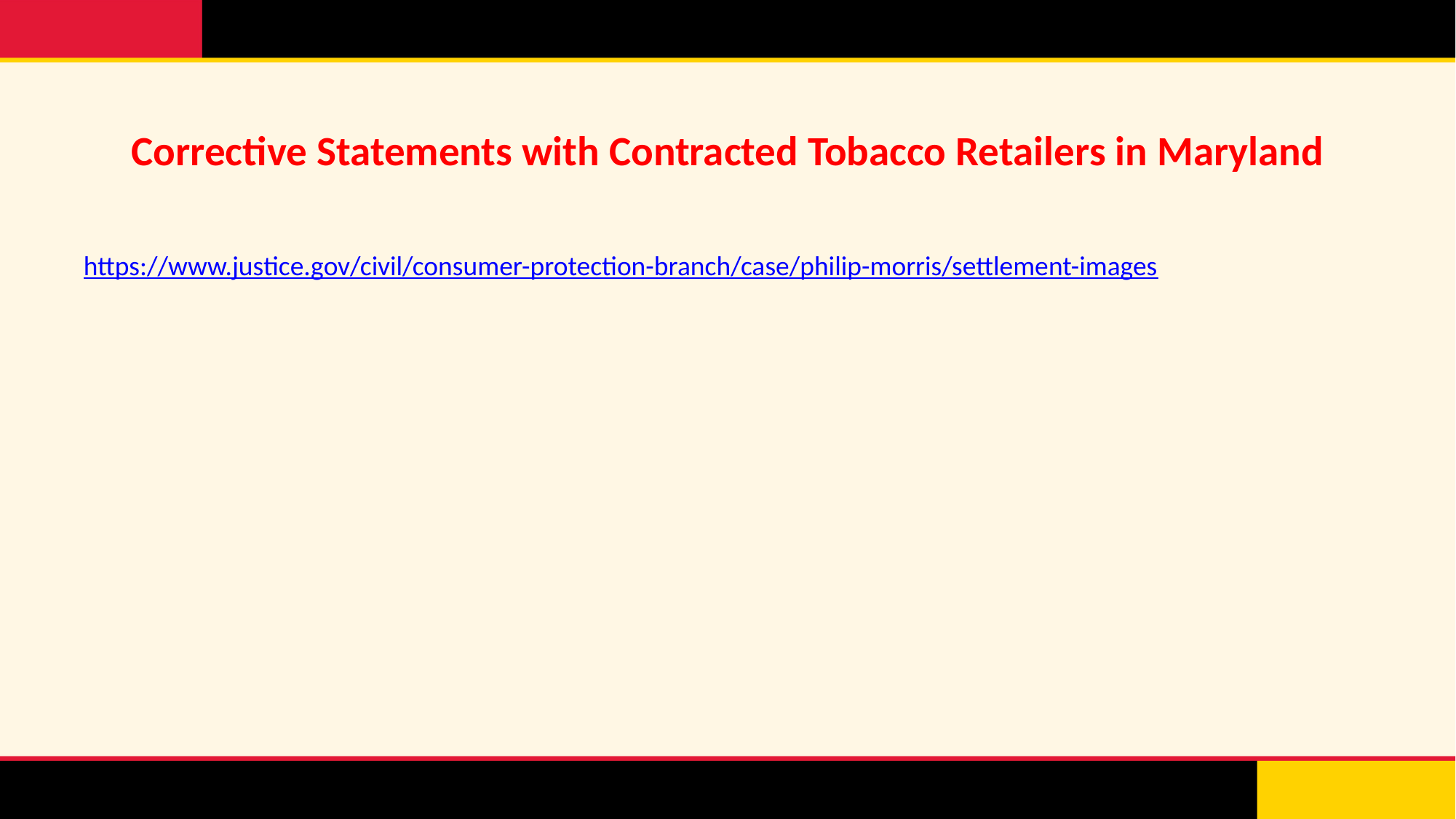

# Corrective Statements with Contracted Tobacco Retailers in Maryland
https://www.justice.gov/civil/consumer-protection-branch/case/philip-morris/settlement-images